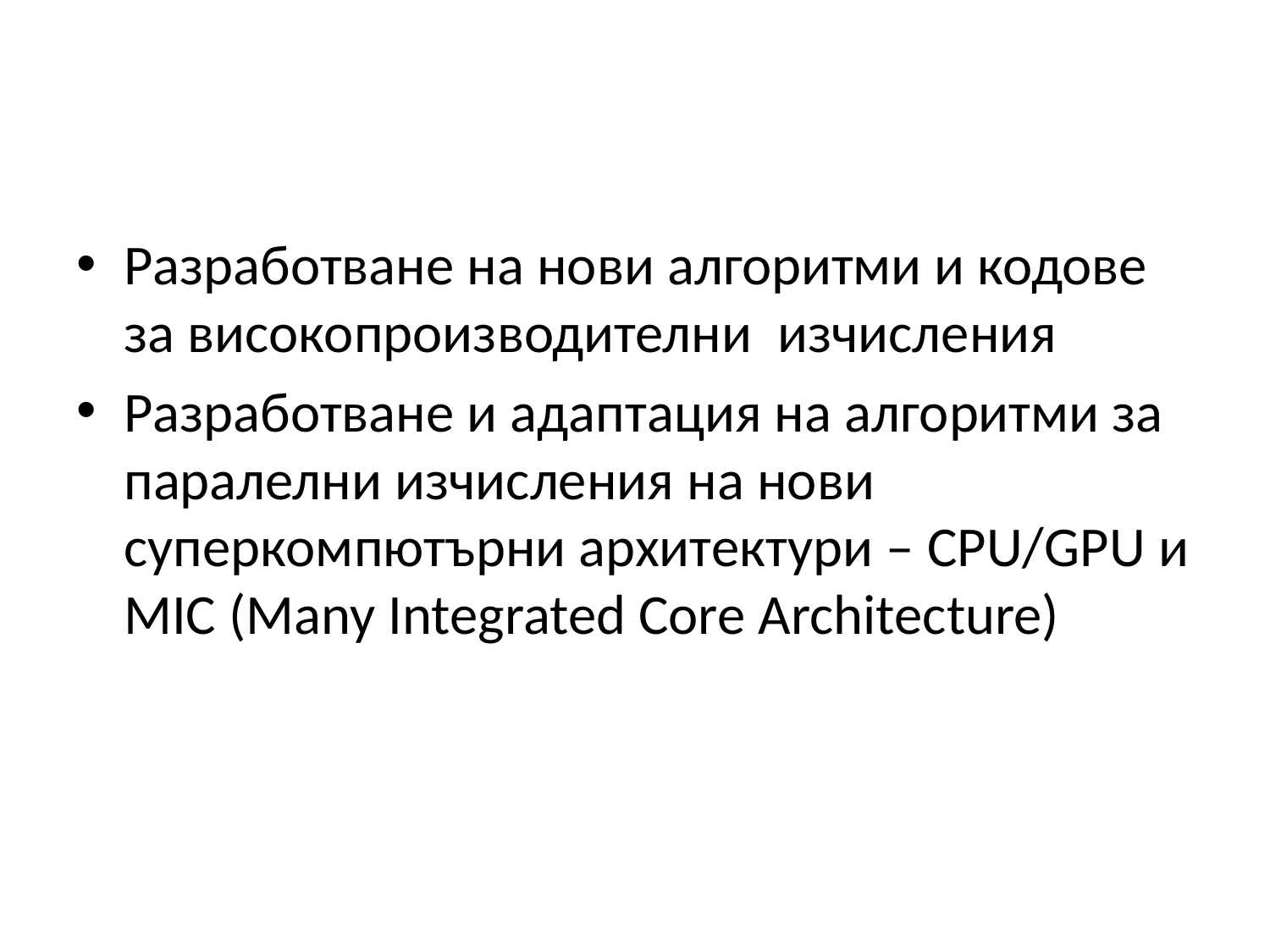

#
Разработване на нови алгоритми и кодове за високопроизводителни  изчисления
Разработване и адаптация на алгоритми за паралелни изчисления на нови суперкомпютърни архитектури – CPU/GPU и MIC (Many Integrated Core Architecture)